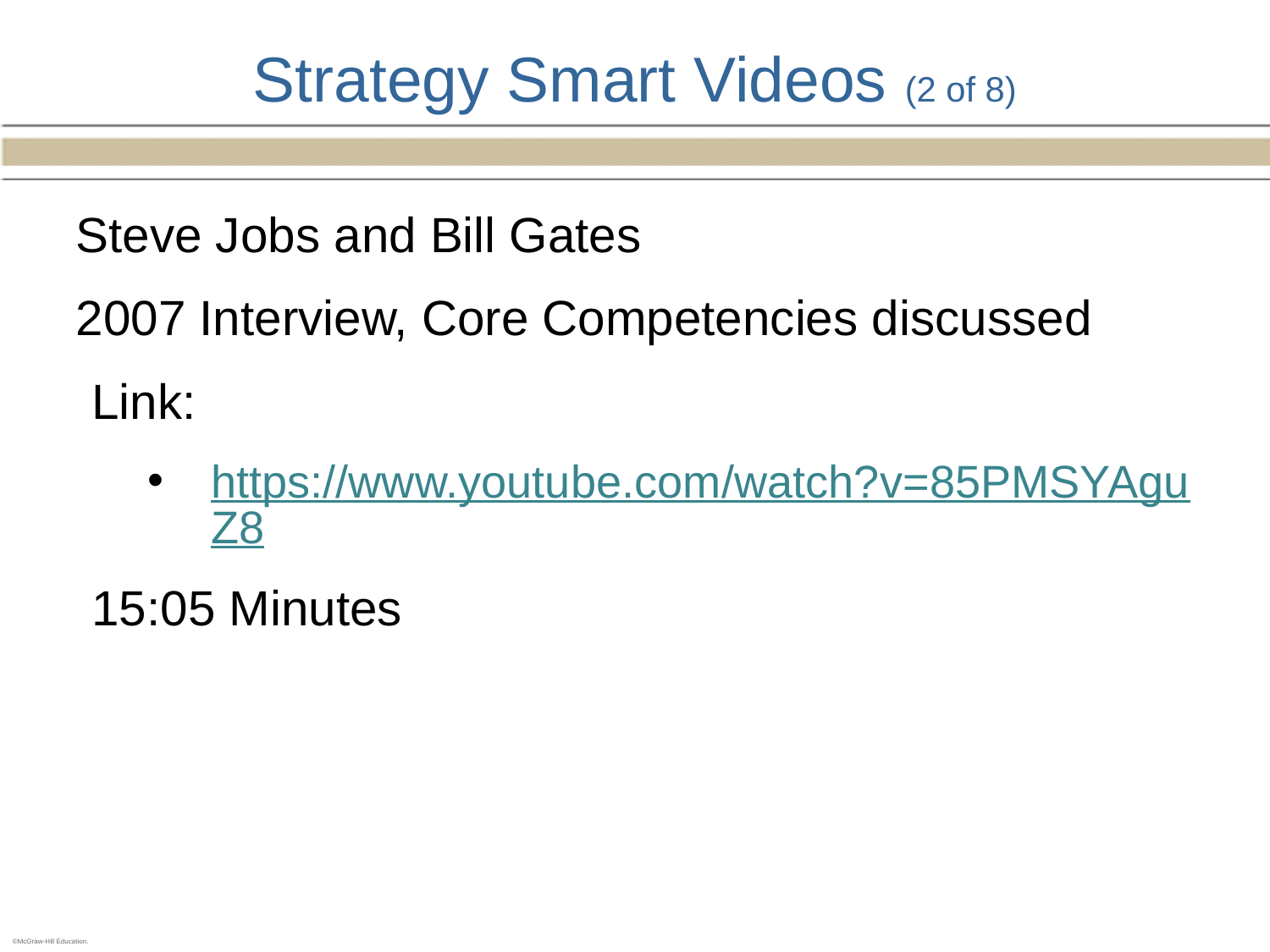

# Strategy Smart Videos (2 of 8)
Steve Jobs and Bill Gates
2007 Interview, Core Competencies discussed
Link:
https://www.youtube.com/watch?v=85PMSYAguZ8
15:05 Minutes